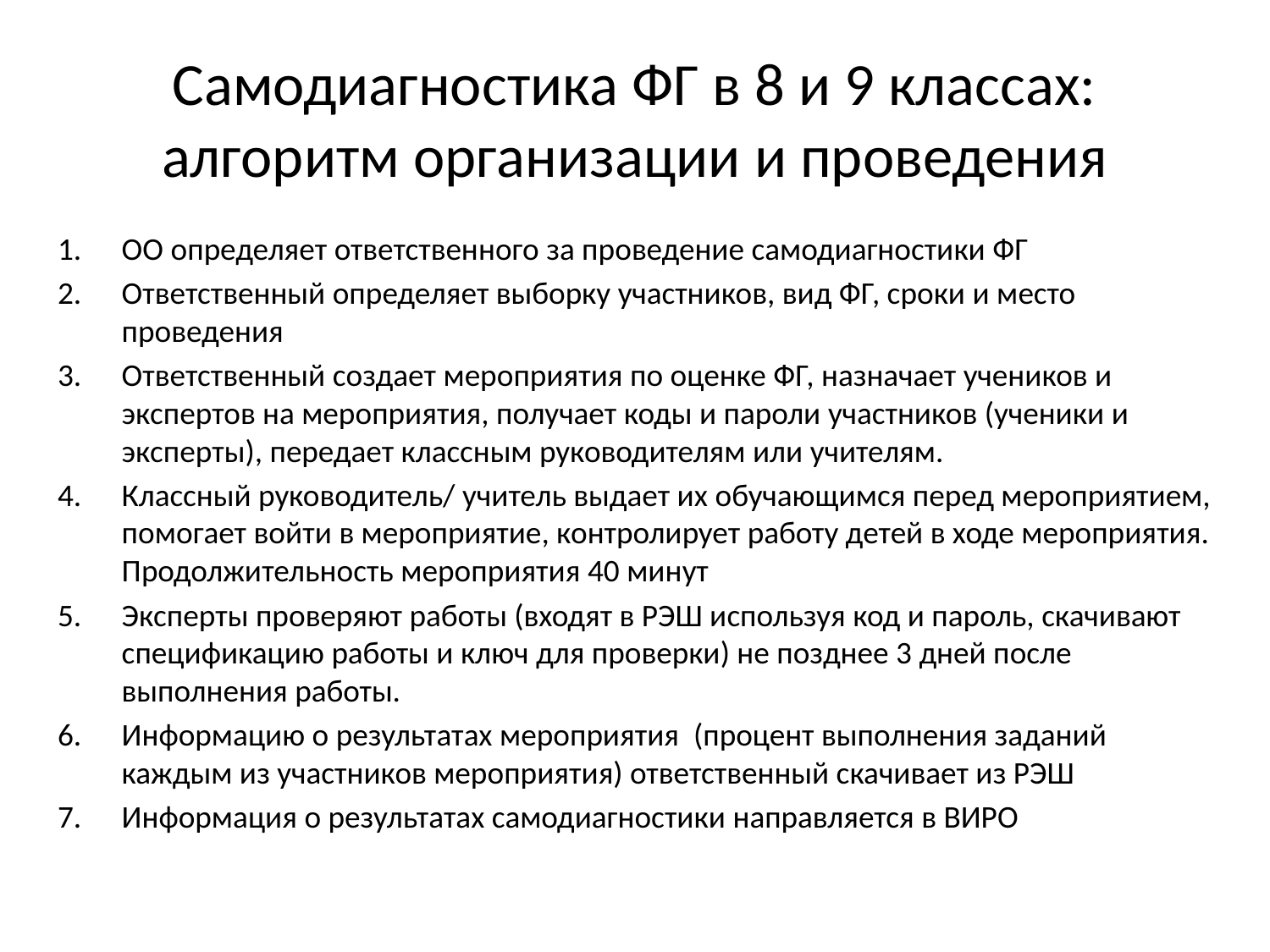

# Самодиагностика ФГ в 8 и 9 классах: алгоритм организации и проведения
ОО определяет ответственного за проведение самодиагностики ФГ
Ответственный определяет выборку участников, вид ФГ, сроки и место проведения
Ответственный создает мероприятия по оценке ФГ, назначает учеников и экспертов на мероприятия, получает коды и пароли участников (ученики и эксперты), передает классным руководителям или учителям.
Классный руководитель/ учитель выдает их обучающимся перед мероприятием, помогает войти в мероприятие, контролирует работу детей в ходе мероприятия. Продолжительность мероприятия 40 минут
Эксперты проверяют работы (входят в РЭШ используя код и пароль, скачивают спецификацию работы и ключ для проверки) не позднее 3 дней после выполнения работы.
Информацию о результатах мероприятия  (процент выполнения заданий каждым из участников мероприятия) ответственный скачивает из РЭШ
Информация о результатах самодиагностики направляется в ВИРО